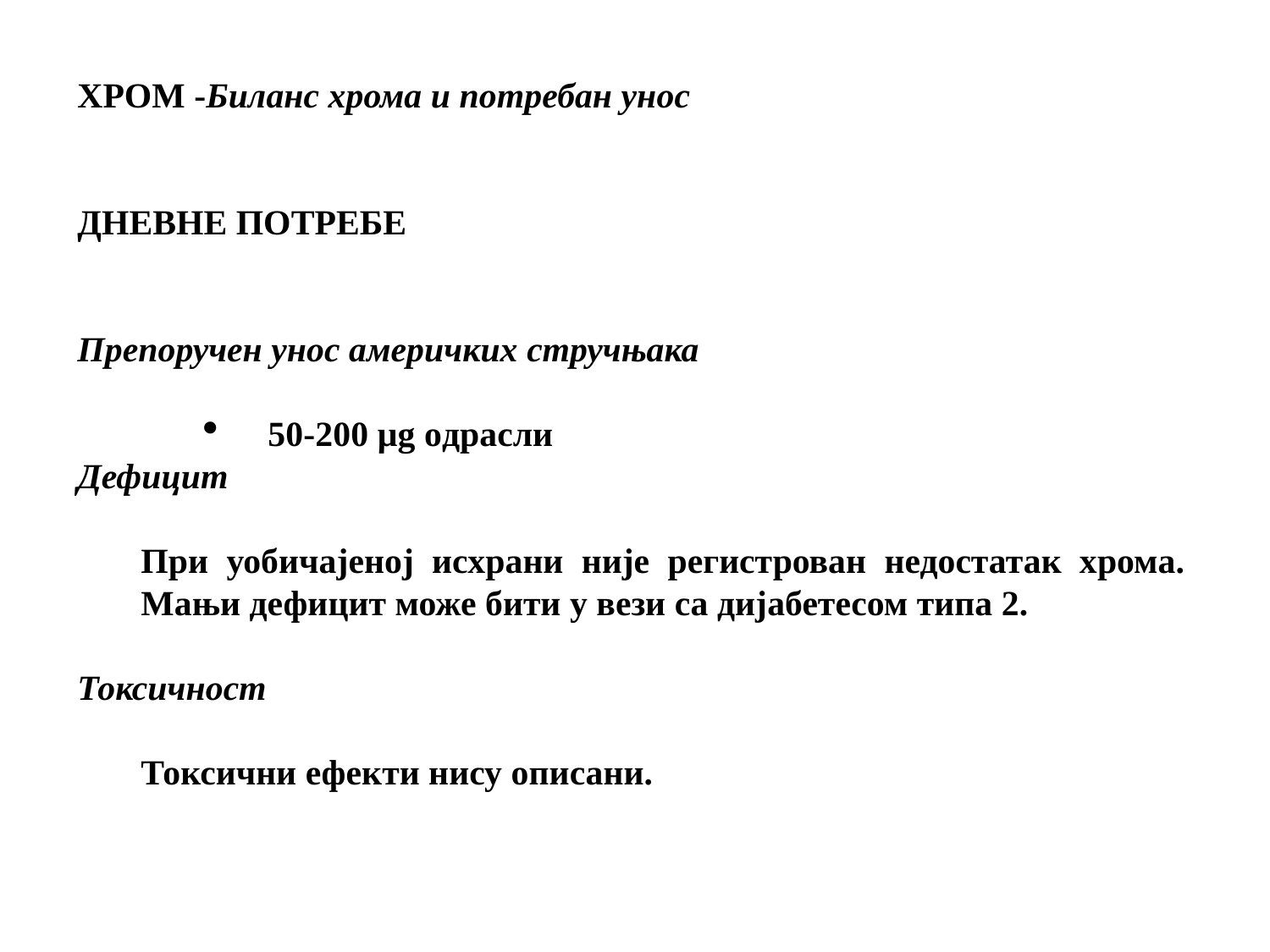

ХРОМ -Биланс хрома и потребан унос

ДНЕВНЕ ПОТРЕБЕ

Препоручен унос америчких стручњака

50-200 μg oдрасли
Дефицит

При уобичајеној исхрани није регистрован недостатак хрома. Мањи дефицит може бити у вези са дијабетесом типа 2.

Токсичност

Токсични ефекти нису описани.